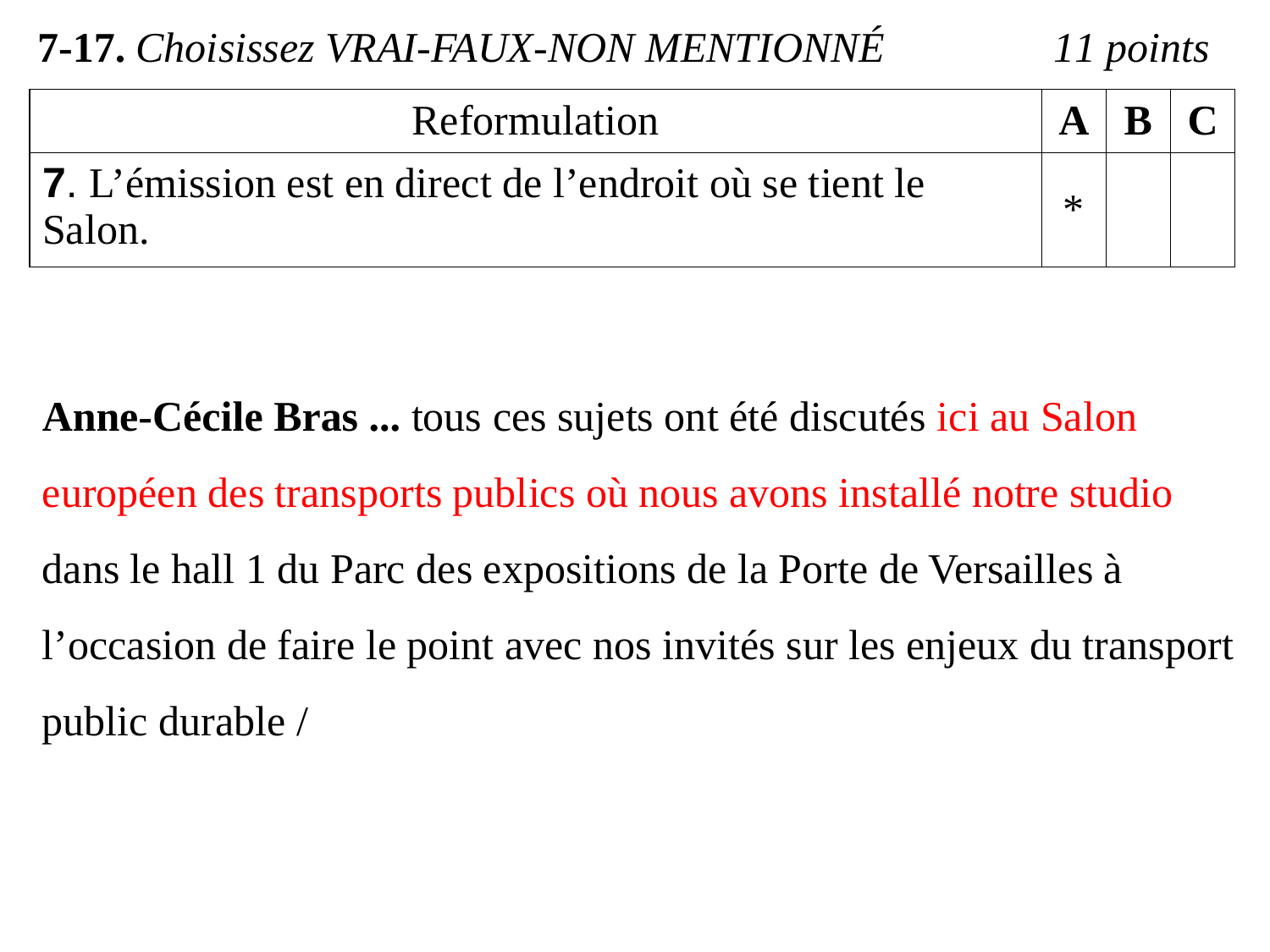

7-17. Choisissez VRAI-FAUX-NON MENTIONNÉ       	11 points
| Reformulation | A | B | C |
| --- | --- | --- | --- |
| 7. L’émission est en direct de l’endroit où se tient le Salon. | \* |  |  |
Аnne-Cécile Bras ... tous ces sujets ont été discutés ici au Salon européen des transports publics où nous avons installé notre studio dans le hall 1 du Parc des expositions de la Porte de Versailles à l’occasion de faire le point avec nos invités sur les enjeux du transport public durable /